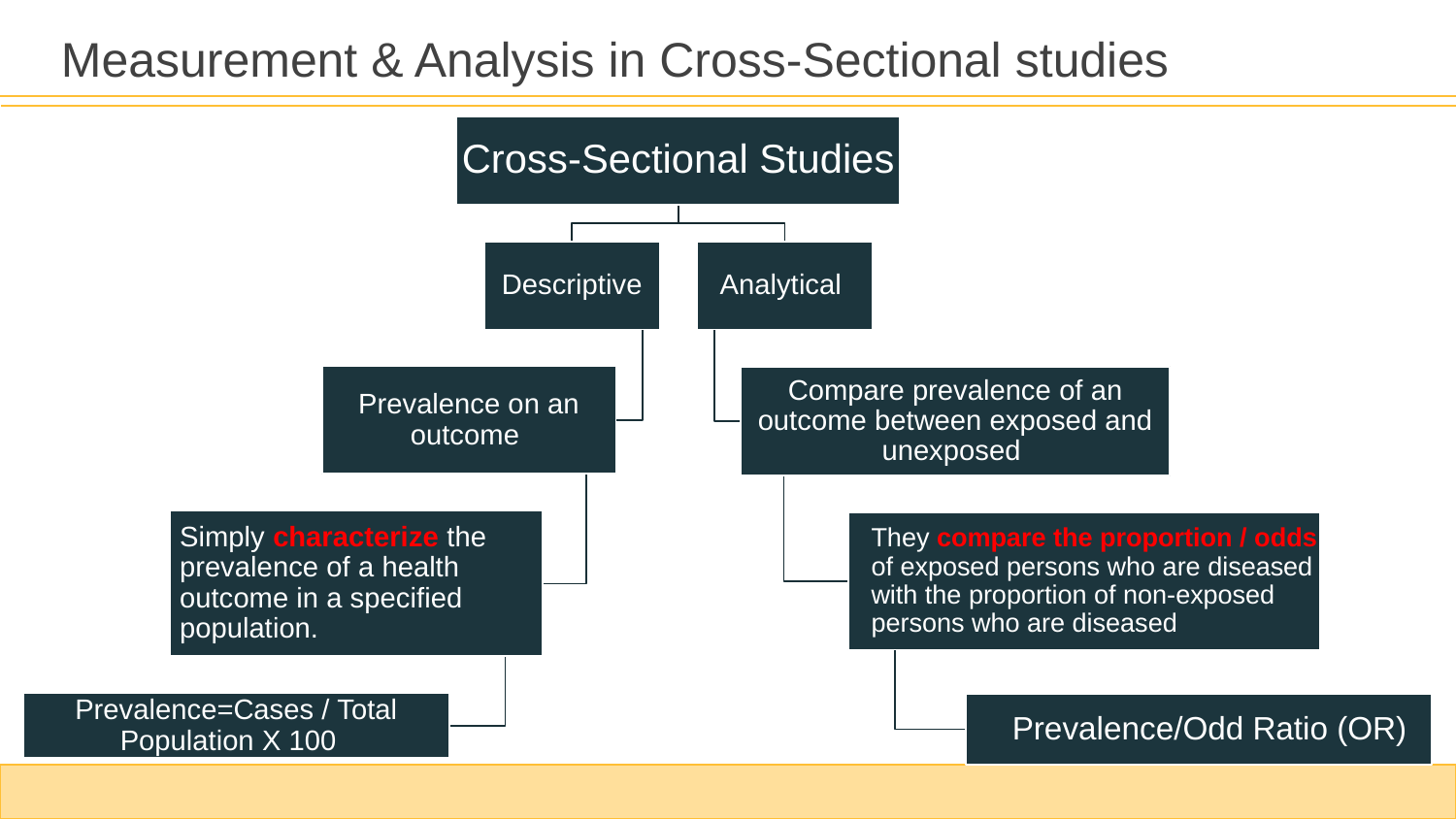

Measurement & Analysis in Cross-Sectional studies
Cross-Sectional Studies
Descriptive
Prevalence on an outcome
Simply characterize the prevalence of a health outcome in a specified population.
Prevalence=Cases / Total Population X 100
Analytical
Compare prevalence of an outcome between exposed and unexposed
They compare the proportion / odds of exposed persons who are diseased with the proportion of non-exposed persons who are diseased
Prevalence/Odd Ratio (OR)